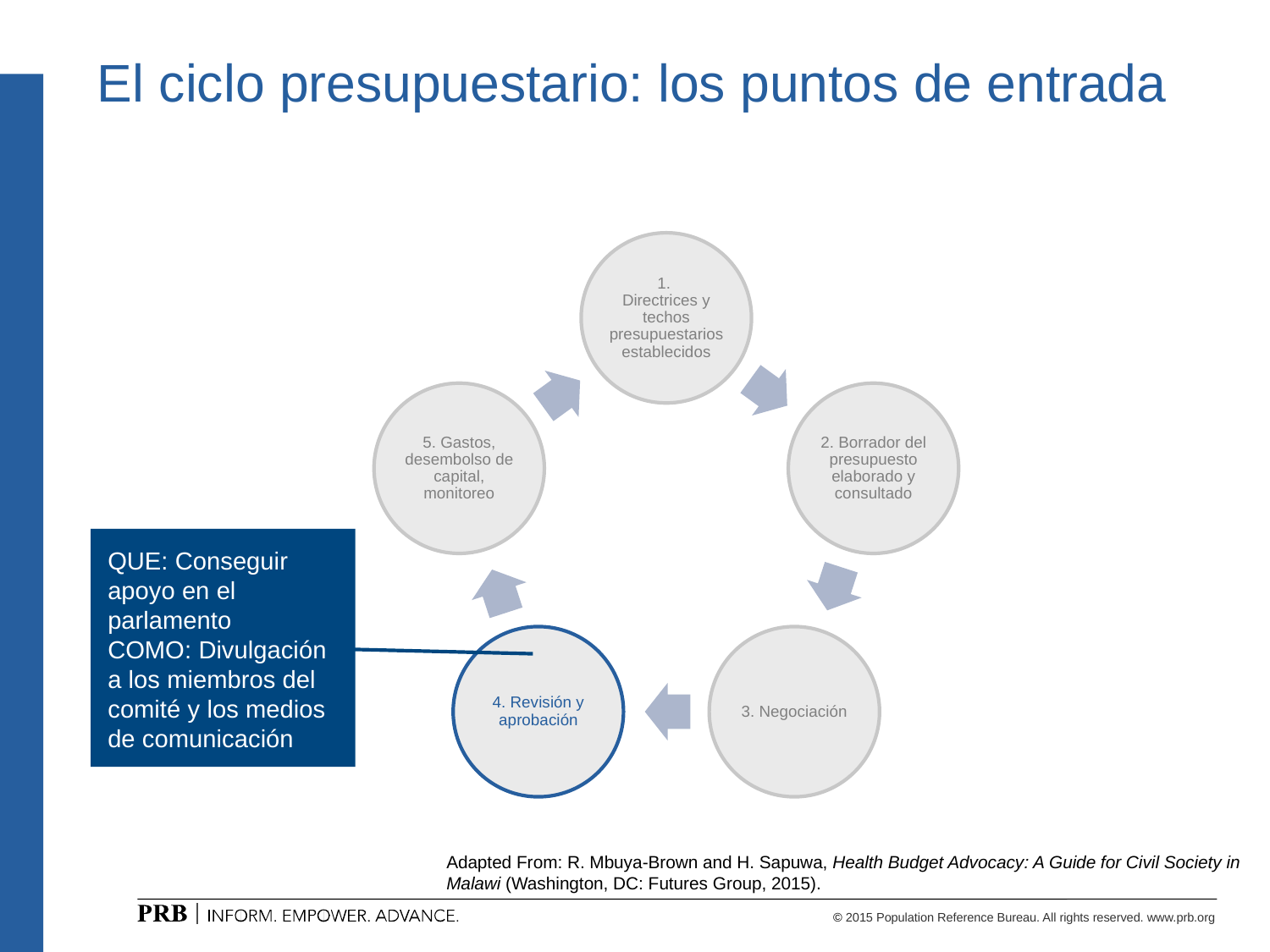

# El ciclo presupuestario: los puntos de entrada
1.
Directrices y techos presupuestarios establecidos

2. Borrador del presupuesto elaborado y consultado

3. Negociación

4. Revisión y aprobación

5. Gastos, desembolso de capital, monitoreo

QUE: Conseguir apoyo en el parlamento
COMO: Divulgación a los miembros del comité y los medios de comunicación
Adapted From: R. Mbuya-Brown and H. Sapuwa, Health Budget Advocacy: A Guide for Civil Society in Malawi (Washington, DC: Futures Group, 2015).